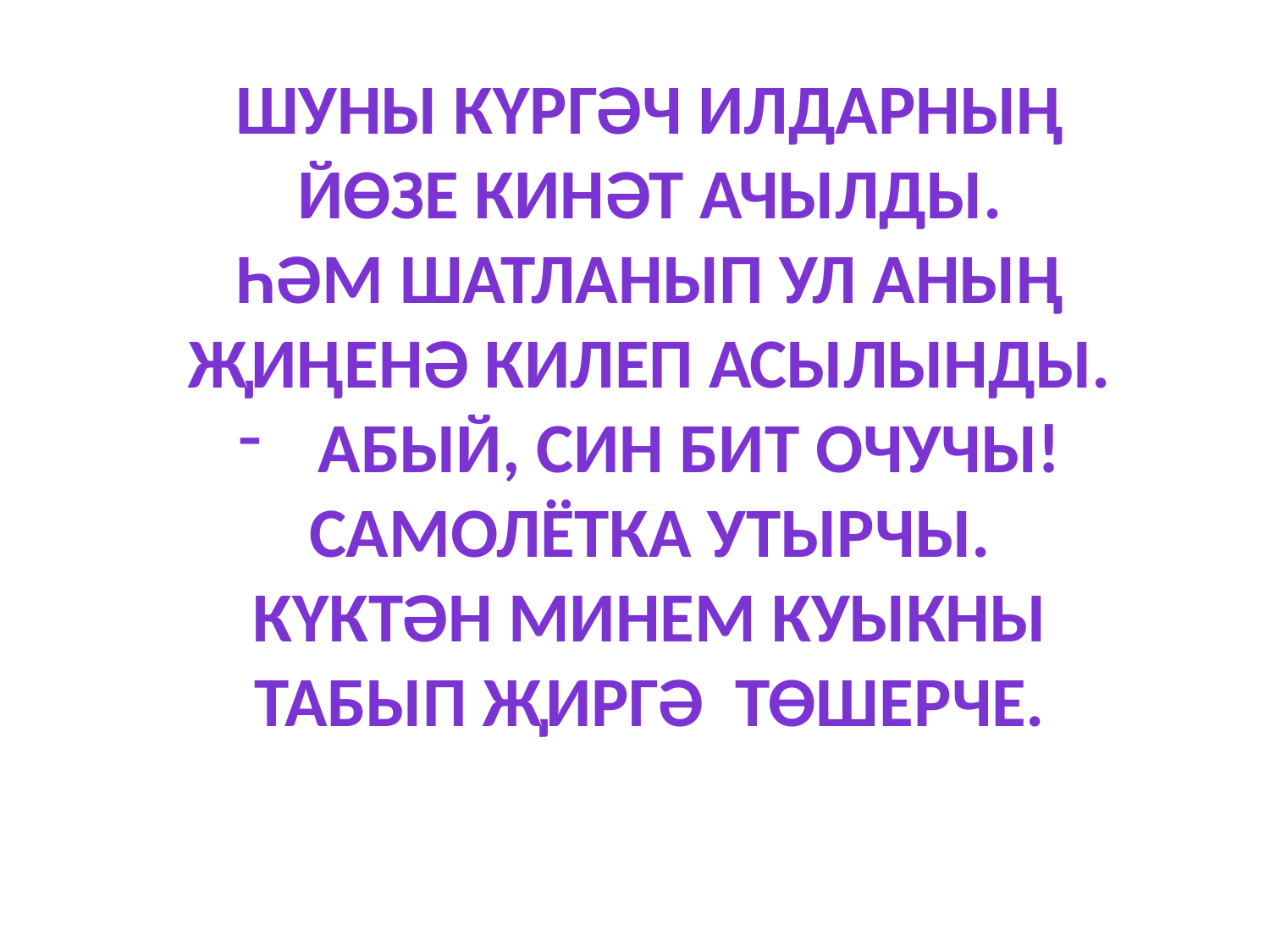

Шуны күргәч Илдарның
Йөзе кинәт ачылды.
Һәм шатланып ул аның
Җиңенә килеп асылынды.
Абый, син бит очучы!
Самолётка утырчы.
Күктән минем куыкны
Табып Җиргә  төшерче.